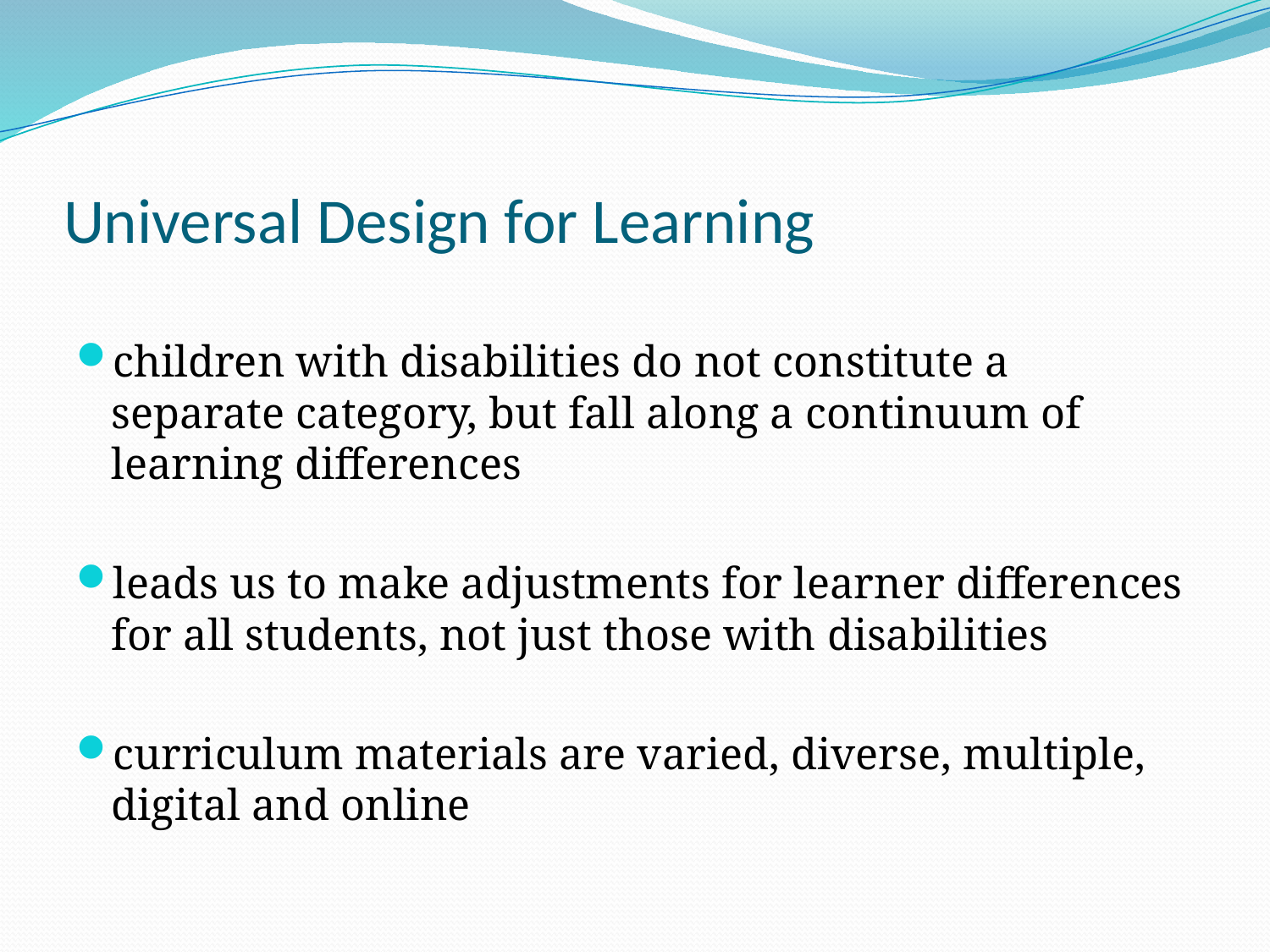

# Universal Design for Learning

children with disabilities do not constitute a separate category, but fall along a continuum of learning differences

leads us to make adjustments for learner differences for all students, not just those with disabilities

curriculum materials are varied, diverse, multiple, digital and online